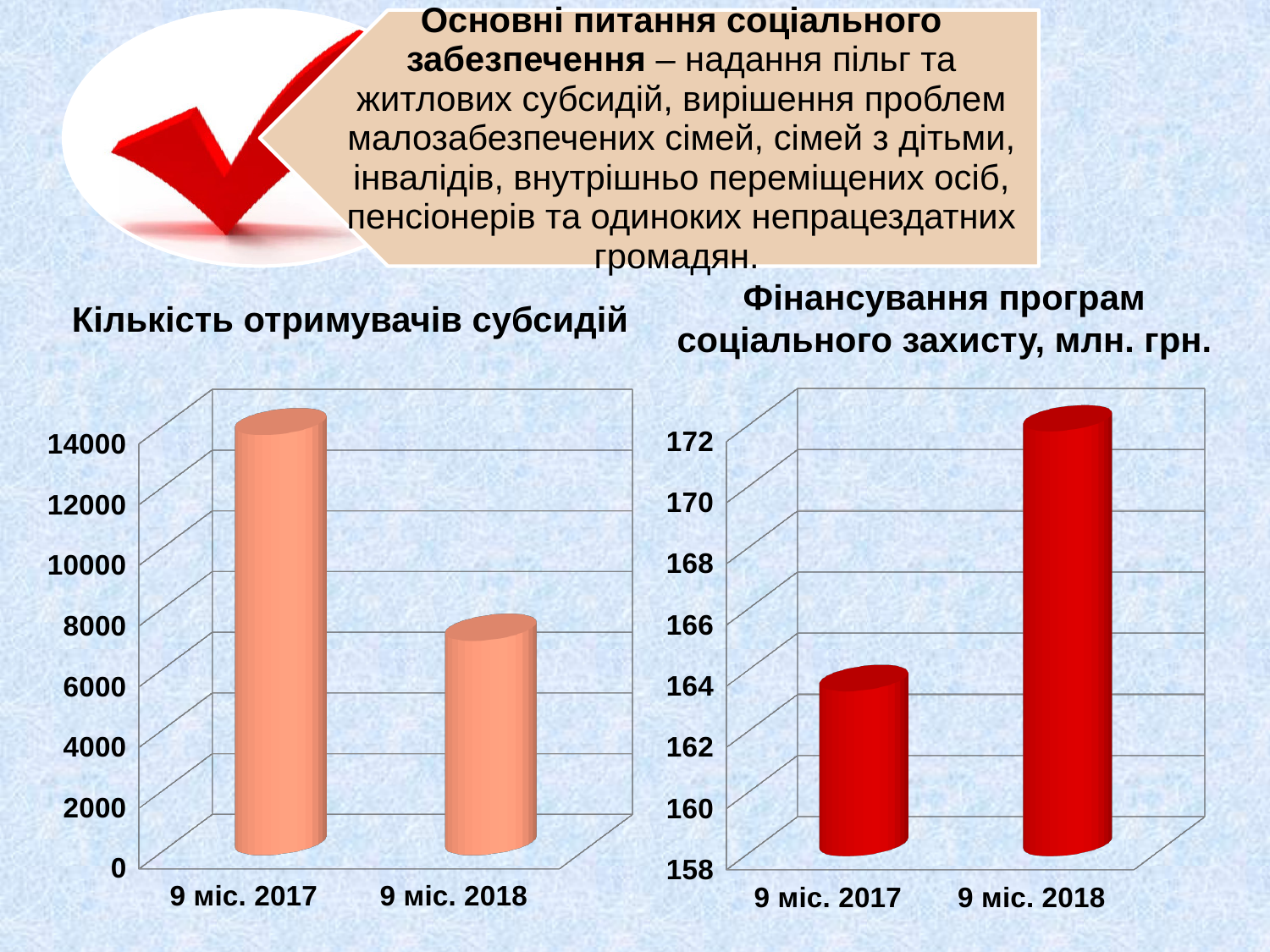

Основні питання соціального забезпечення – надання пільг та житлових субсидій, вирішення проблем малозабезпечених сімей, сімей з дітьми, інвалідів, внутрішньо переміщених осіб, пенсіонерів та одиноких непрацездатних громадян.
Фінансування програм соціального захисту, млн. грн.
Кількість отримувачів субсидій

[unsupported chart]

[unsupported chart]